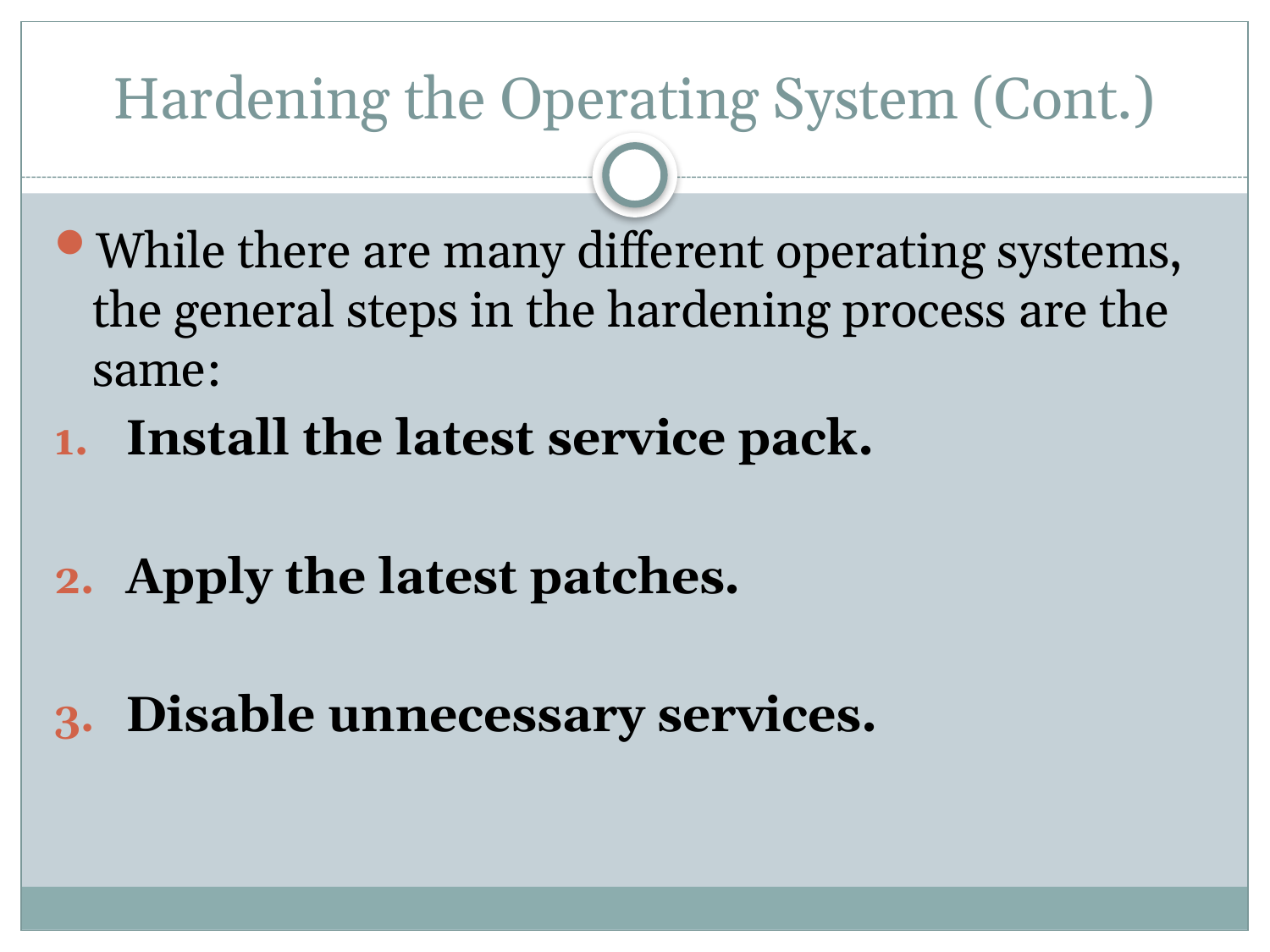

# Hardening the Operating System (Cont.)
While there are many different operating systems, the general steps in the hardening process are the same:
Install the latest service pack.

Apply the latest patches.

Disable unnecessary services.